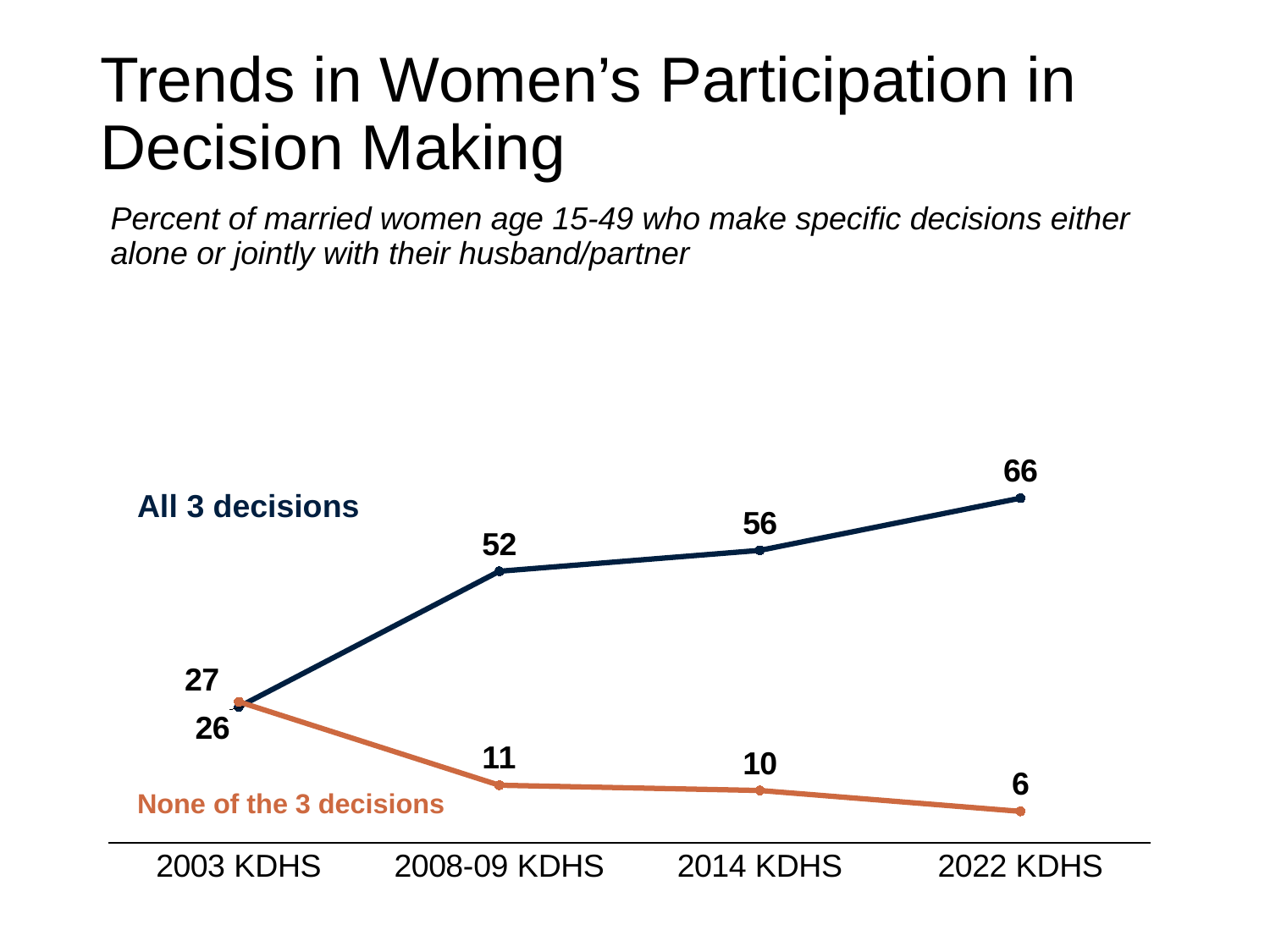

# Trends in Women’s Participation in Decision Making
Percent of married women age 15-49 who make specific decisions either alone or jointly with their husband/partner

### Chart

| Category | All 3 decisions | None of the 3 decisions |
|---|---|---|
| 2003 KDHS | 26.0 | 27.0 |
| 2008-09 KDHS | 52.0 | 11.0 |
| 2014 KDHS | 56.0 | 10.0 |
| 2022 KDHS | 66.0 | 6.0 |
All 3 decisions
None of the 3 decisions